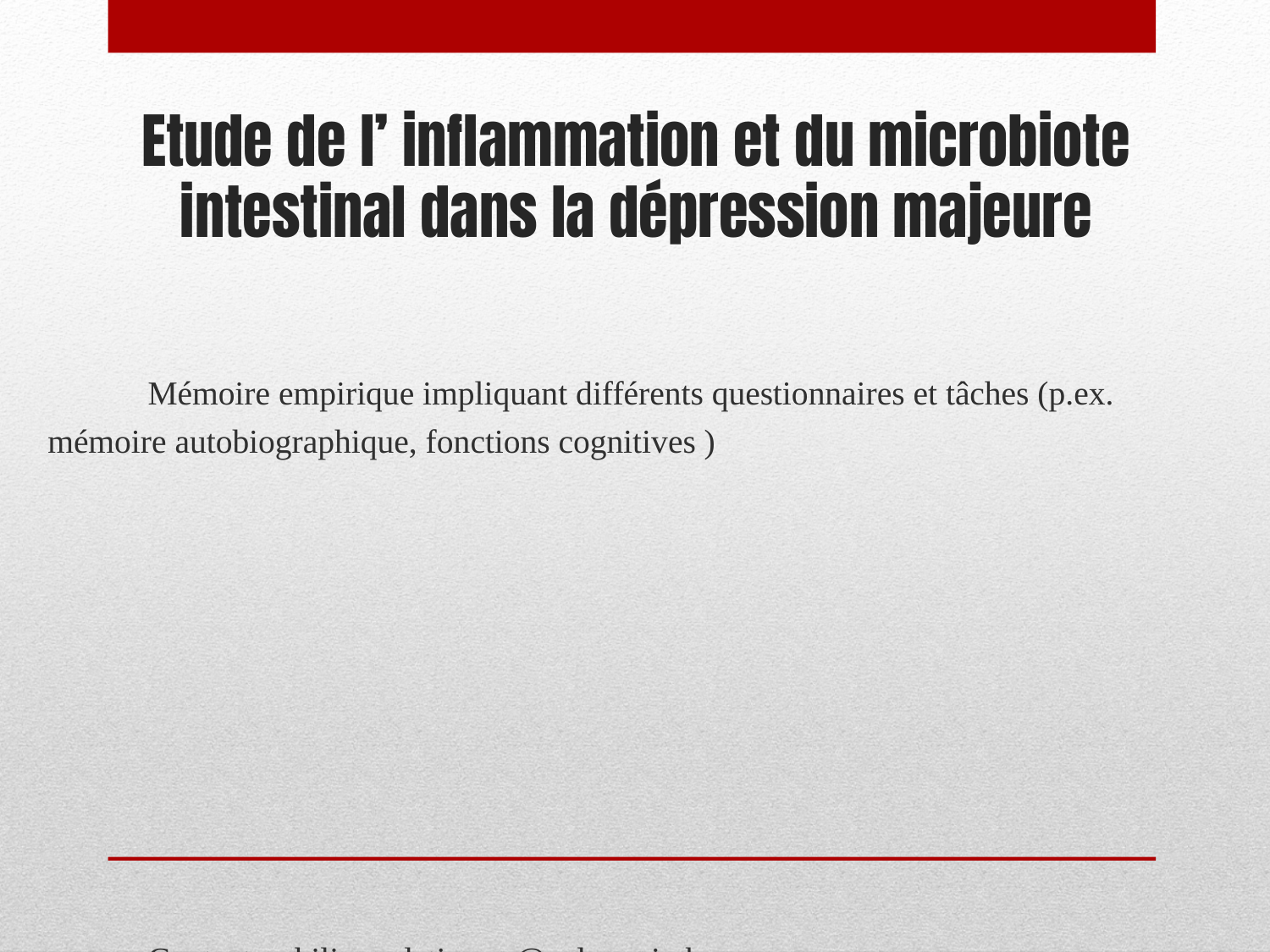

# Etude de l’ inflammation et du microbiote intestinal dans la dépression majeure
	Mémoire empirique impliquant différents questionnaires et tâches (p.ex. 	mémoire autobiographique, fonctions cognitives )

			Contact : philippe.detimary@uclouvain.be